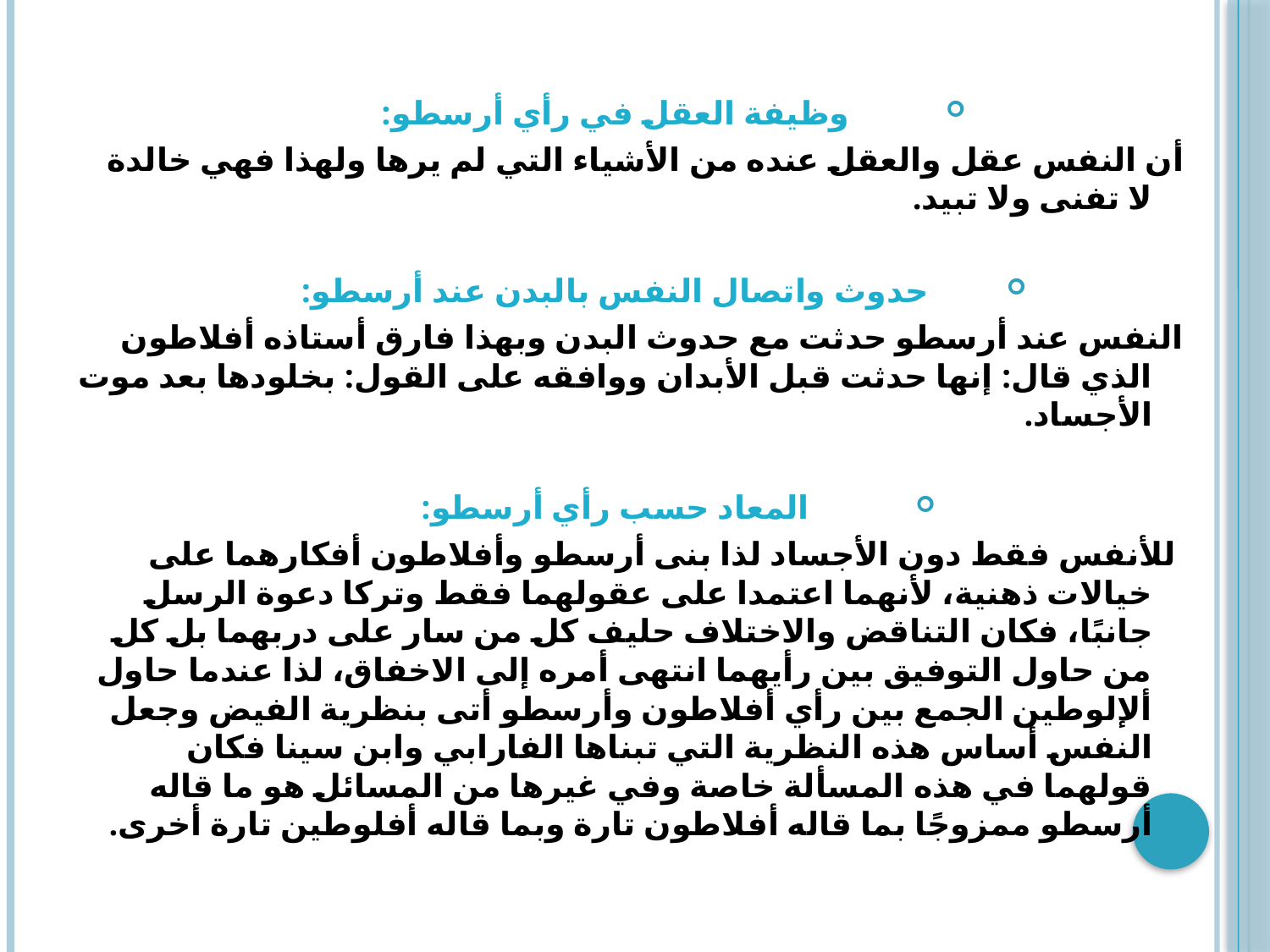

وظيفة العقل في رأي أرسطو:
أن النفس عقل والعقل عنده من الأشياء التي لم يرها ولهذا فهي خالدة لا تفنى ولا تبيد.

حدوث واتصال النفس بالبدن عند أرسطو:
النفس عند أرسطو حدثت مع حدوث البدن وبهذا فارق أستاذه أفلاطون الذي قال: إنها حدثت قبل الأبدان ووافقه على القول: بخلودها بعد موت الأجساد.

المعاد حسب رأي أرسطو:
 للأنفس فقط دون الأجساد لذا بنى أرسطو وأفلاطون أفكارهما على خيالات ذهنية، لأنهما اعتمدا على عقولهما فقط وتركا دعوة الرسل جانبًا، فكان التناقض والاختلاف حليف كل من سار على دربهما بل كل من حاول التوفيق بين رأيهما انتهى أمره إلى الاخفاق، لذا عندما حاول ألإلوطين الجمع بين رأي أفلاطون وأرسطو أتى بنظرية الفيض وجعل النفس أساس هذه النظرية التي تبناها الفارابي وابن سينا فكان قولهما في هذه المسألة خاصة وفي غيرها من المسائل هو ما قاله أرسطو ممزوجًا بما قاله أفلاطون تارة وبما قاله أفلوطين تارة أخرى.